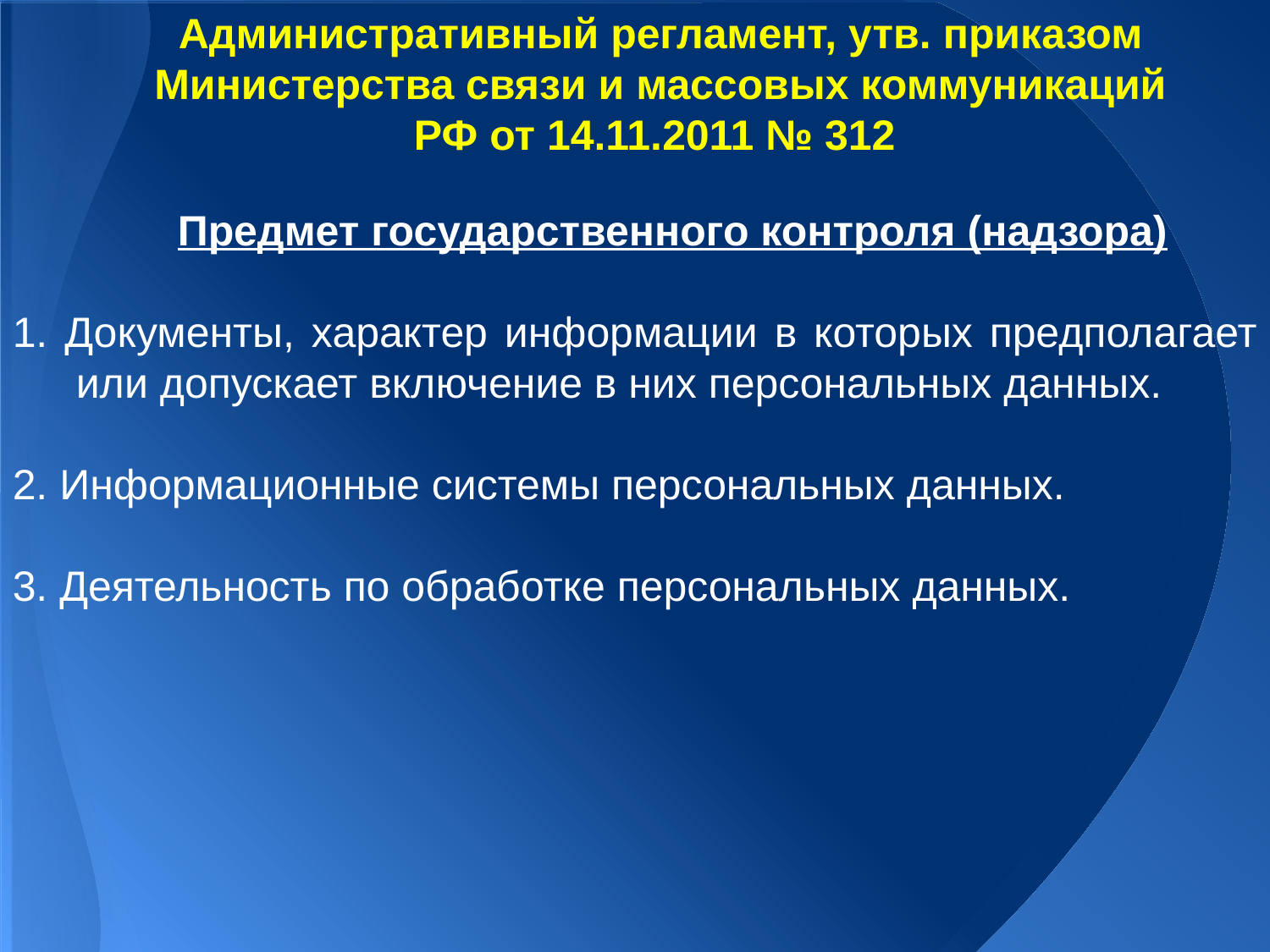

Административный регламент, утв. приказом Министерства связи и массовых коммуникаций РФ от 14.11.2011 № 312
	 Предмет государственного контроля (надзора)

1. Документы, характер информации в которых предполагает или допускает включение в них персональных данных.

2. Информационные системы персональных данных.

3. Деятельность по обработке персональных данных.